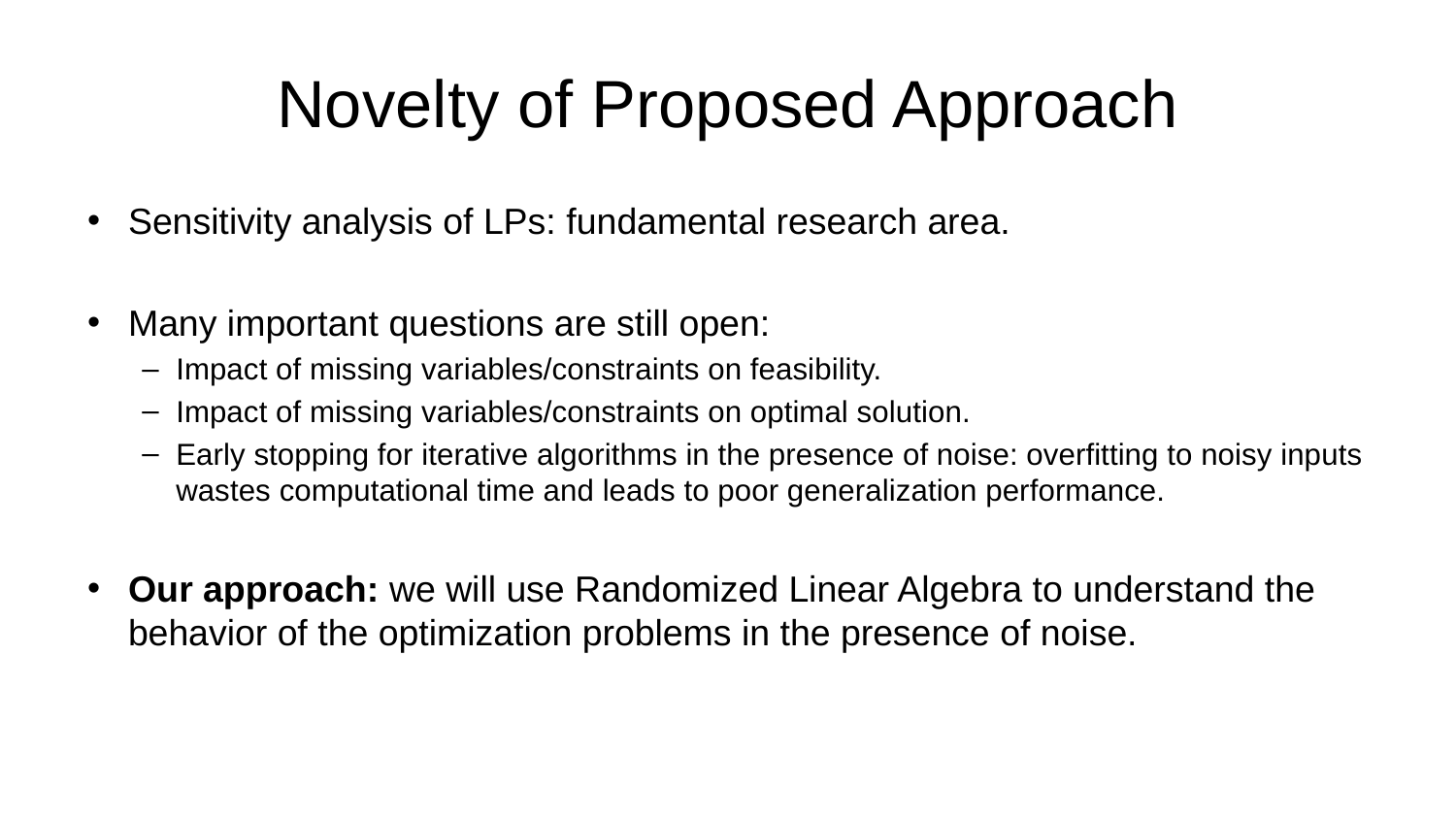

# Novelty of Proposed Approach
Sensitivity analysis of LPs: fundamental research area.

Many important questions are still open:
Impact of missing variables/constraints on feasibility.
Impact of missing variables/constraints on optimal solution.
Early stopping for iterative algorithms in the presence of noise: overfitting to noisy inputs wastes computational time and leads to poor generalization performance.

Our approach: we will use Randomized Linear Algebra to understand the behavior of the optimization problems in the presence of noise.